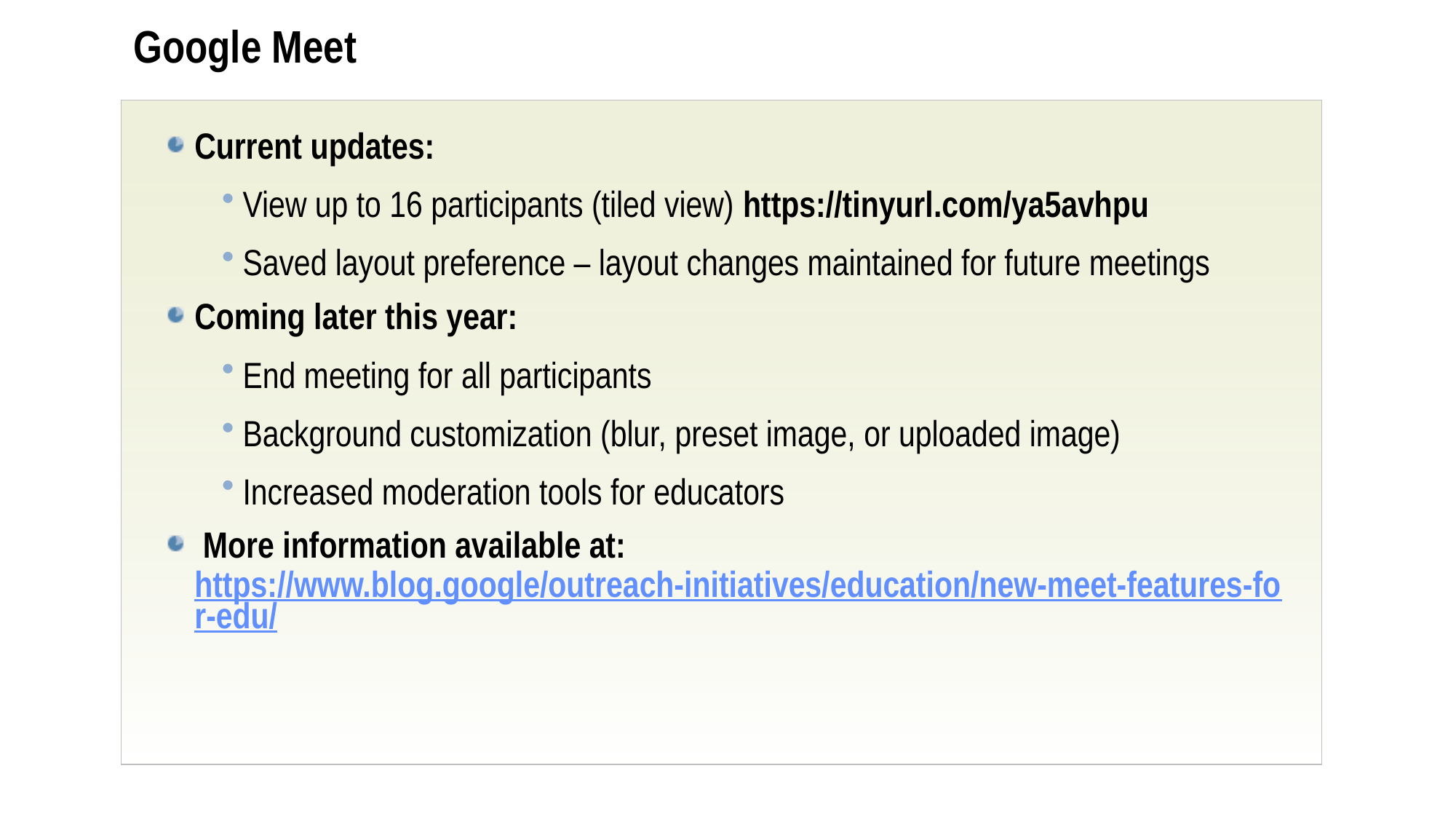

# Google Meet
Current updates:
View up to 16 participants (tiled view) https://tinyurl.com/ya5avhpu
Saved layout preference – layout changes maintained for future meetings
Coming later this year:
End meeting for all participants
Background customization (blur, preset image, or uploaded image)
Increased moderation tools for educators
 More information available at: https://www.blog.google/outreach-initiatives/education/new-meet-features-for-edu/